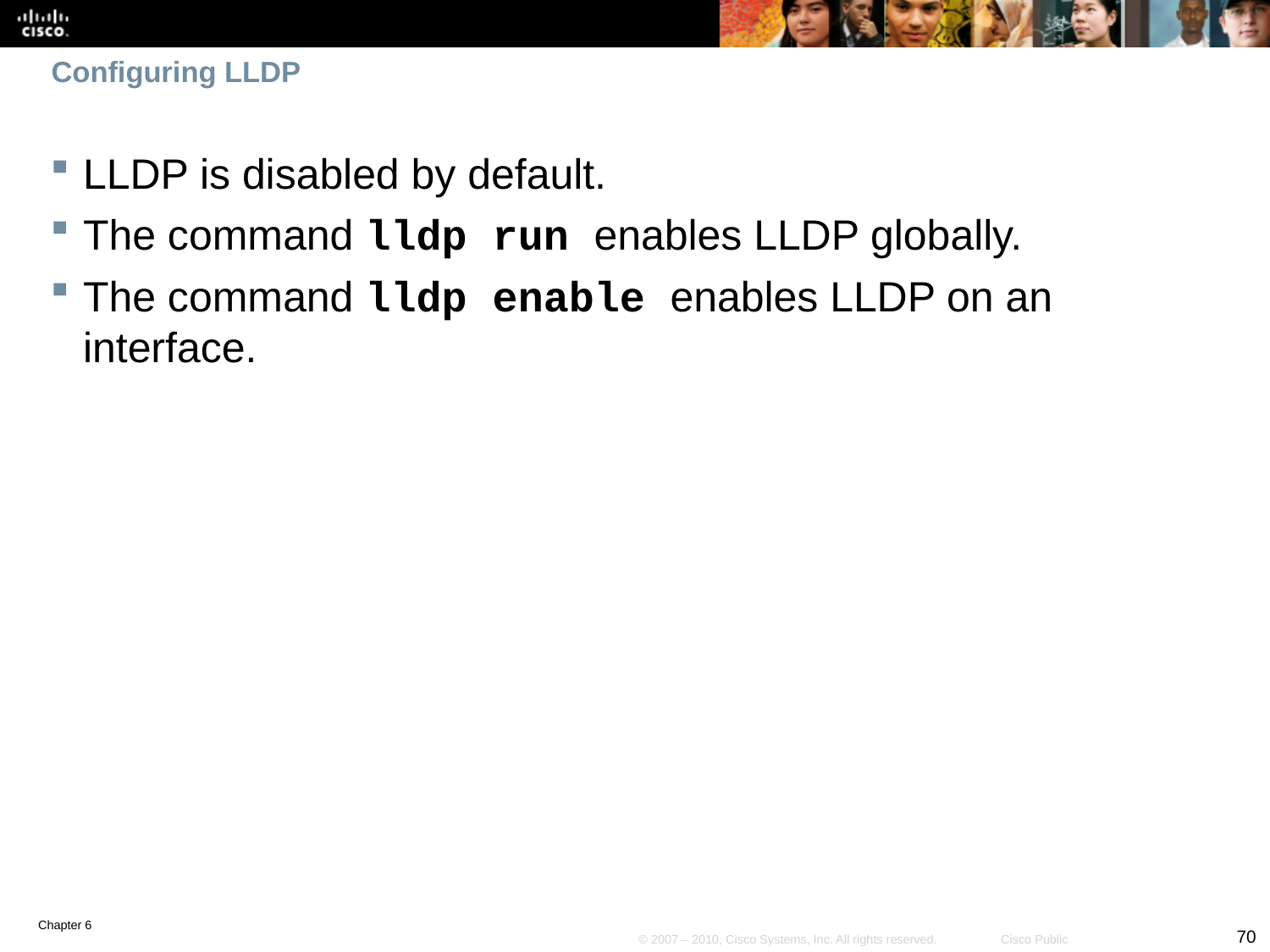

# Configuring LLDP
LLDP is disabled by default.
The command lldp run enables LLDP globally.
The command lldp enable enables LLDP on an interface.